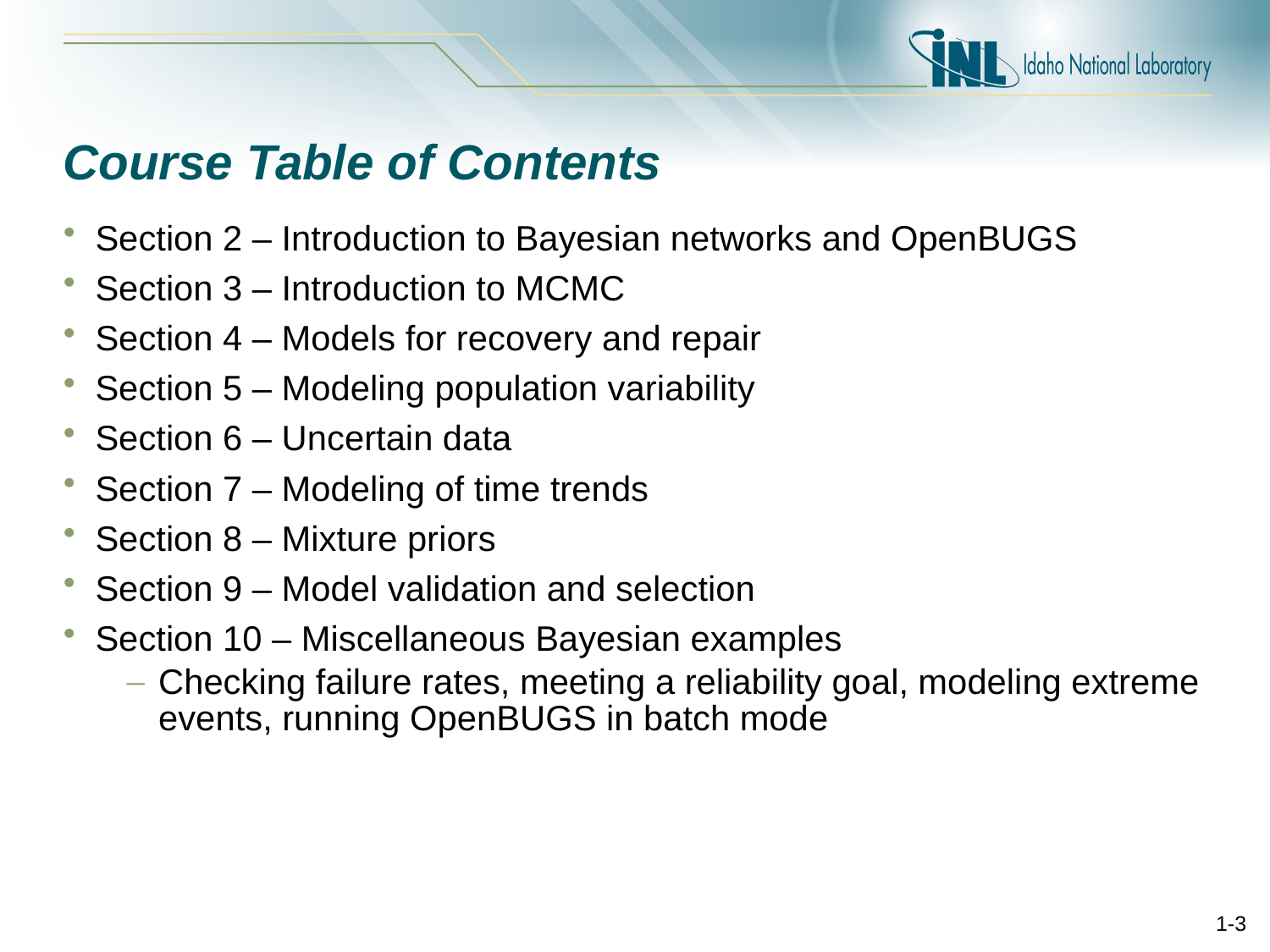

# Course Table of Contents
Section 2 – Introduction to Bayesian networks and OpenBUGS
Section 3 – Introduction to MCMC
Section 4 – Models for recovery and repair
Section 5 – Modeling population variability
Section 6 – Uncertain data
Section 7 – Modeling of time trends
Section 8 – Mixture priors
Section 9 – Model validation and selection
Section 10 – Miscellaneous Bayesian examples
Checking failure rates, meeting a reliability goal, modeling extreme events, running OpenBUGS in batch mode
1-3